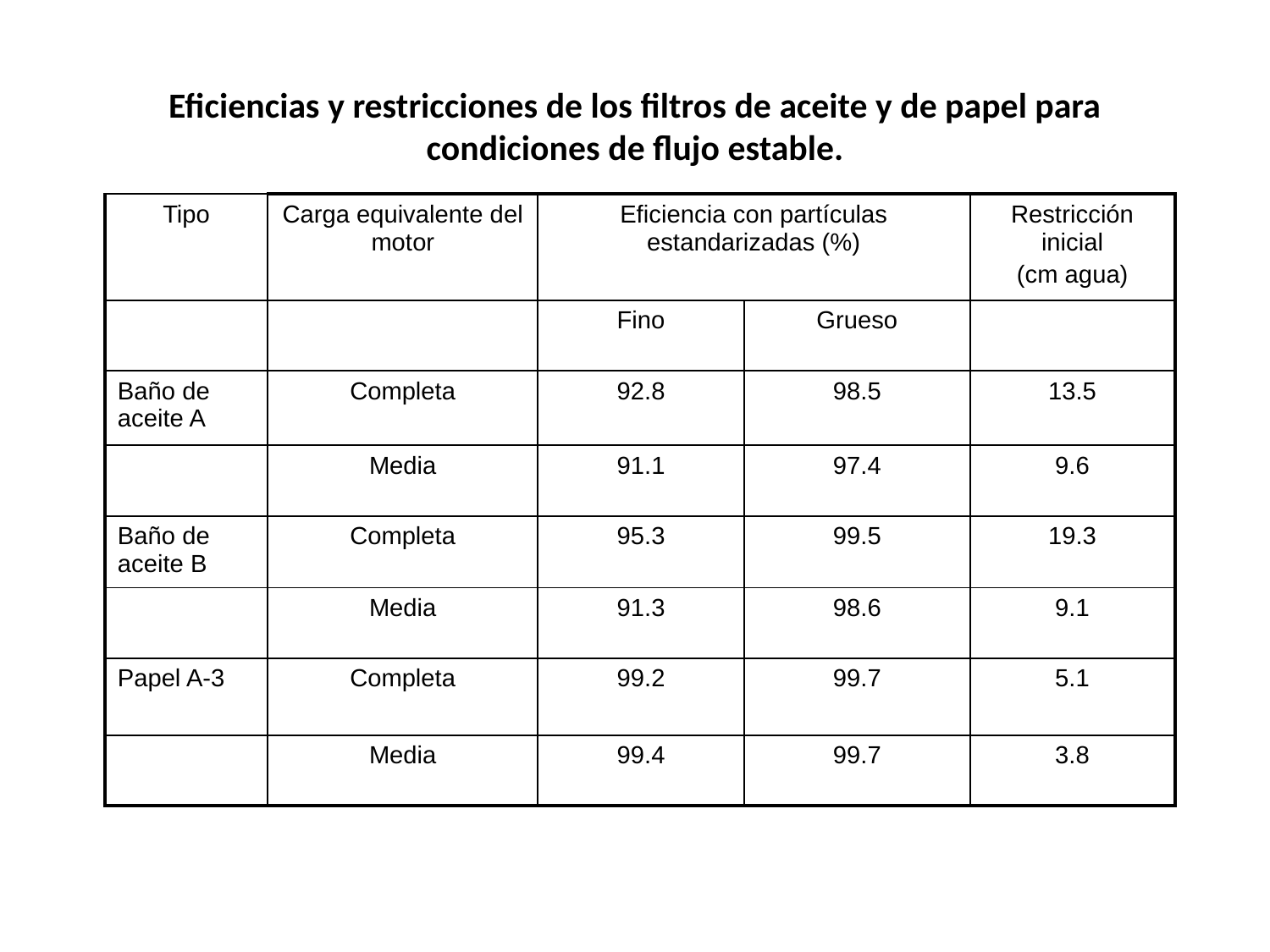

Eficiencias y restricciones de los filtros de aceite y de papel para condiciones de flujo estable.
| Tipo | Carga equivalente del motor | Eficiencia con partículas estandarizadas (%) |  | Restricción inicial (cm agua) |
| --- | --- | --- | --- | --- |
|  |  | Fino | Grueso |  |
| Baño de aceite A | Completa | 92.8 | 98.5 | 13.5 |
|  | Media | 91.1 | 97.4 | 9.6 |
| Baño de aceite B | Completa | 95.3 | 99.5 | 19.3 |
|  | Media | 91.3 | 98.6 | 9.1 |
| Papel A-3 | Completa | 99.2 | 99.7 | 5.1 |
|  | Media | 99.4 | 99.7 | 3.8 |